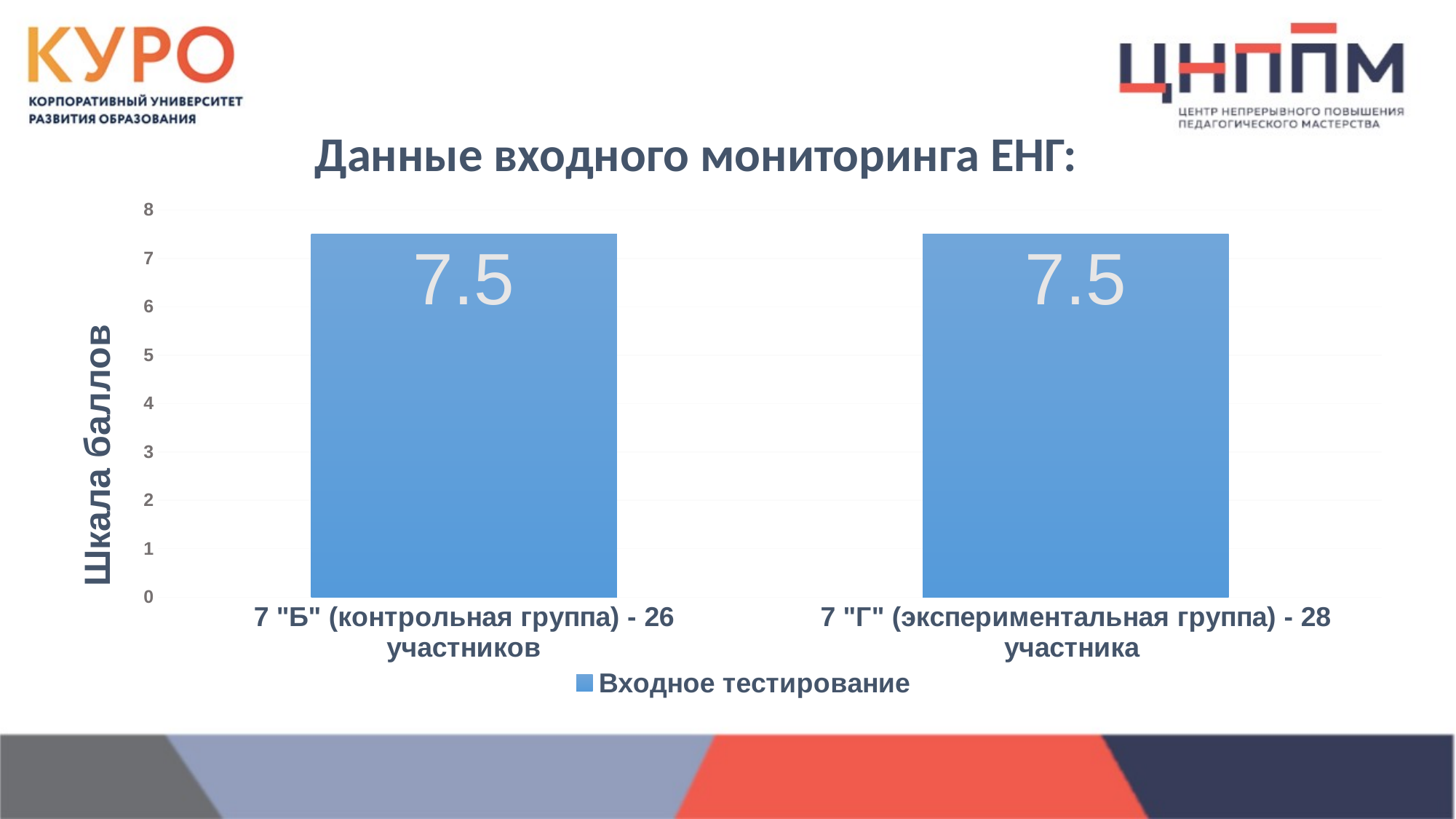

Данные входного мониторинга ЕНГ:

### Chart

| Category | Входное тестирование  |
|---|---|
| 7 "Б" (контрольная группа) - 26 участников | 7.5 |
| 7 "Г" (экспериментальная группа) - 28 участника  | 7.5 |